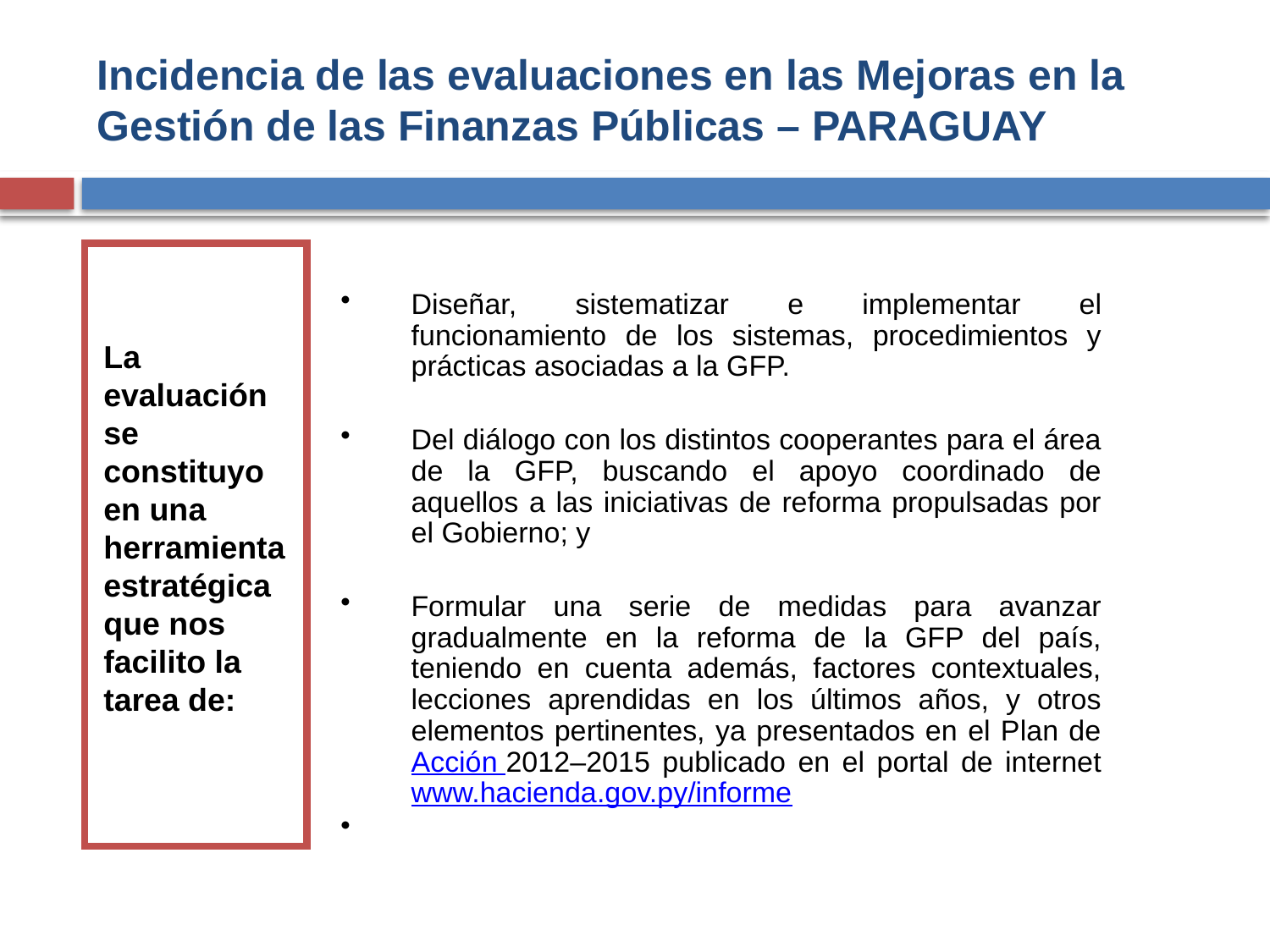

# Incidencia de las evaluaciones en las Mejoras en la Gestión de las Finanzas Públicas – PARAGUAY

La evaluación se constituyo en una herramienta estratégica que nos facilito la tarea de:

Diseñar, sistematizar e implementar el funcionamiento de los sistemas, procedimientos y prácticas asociadas a la GFP.

Del diálogo con los distintos cooperantes para el área de la GFP, buscando el apoyo coordinado de aquellos a las iniciativas de reforma propulsadas por el Gobierno; y

Formular una serie de medidas para avanzar gradualmente en la reforma de la GFP del país, teniendo en cuenta además, factores contextuales, lecciones aprendidas en los últimos años, y otros elementos pertinentes, ya presentados en el Plan de Acción 2012–2015 publicado en el portal de internet www.hacienda.gov.py/informe